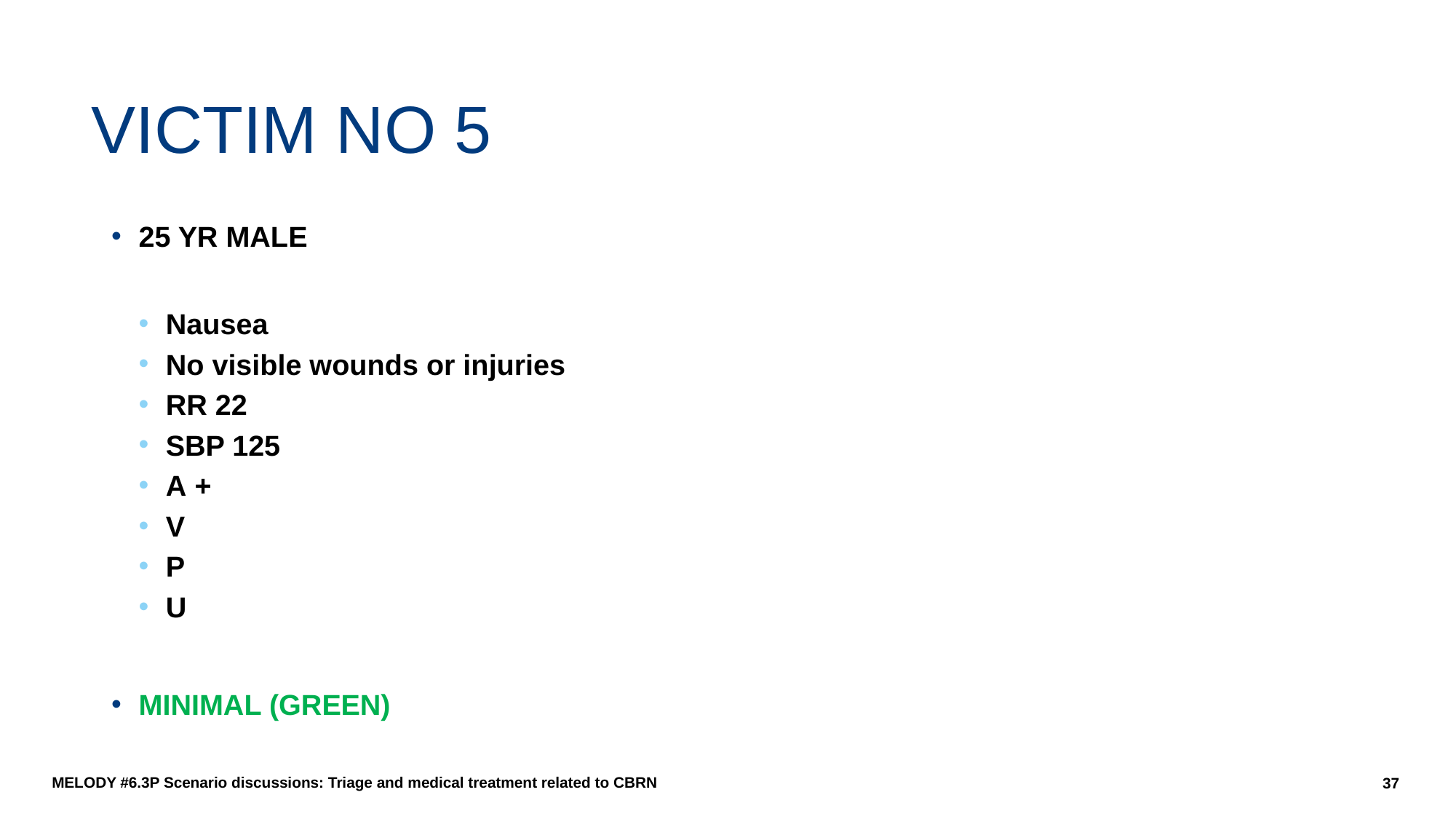

# VICTIM NO 5
25 YR MALE

Nausea
No visible wounds or injuries
RR 22
SBP 125
A +
V
P
U

MINIMAL (GREEN)

MELODY #6.3P Scenario discussions: Triage and medical treatment related to CBRN
37